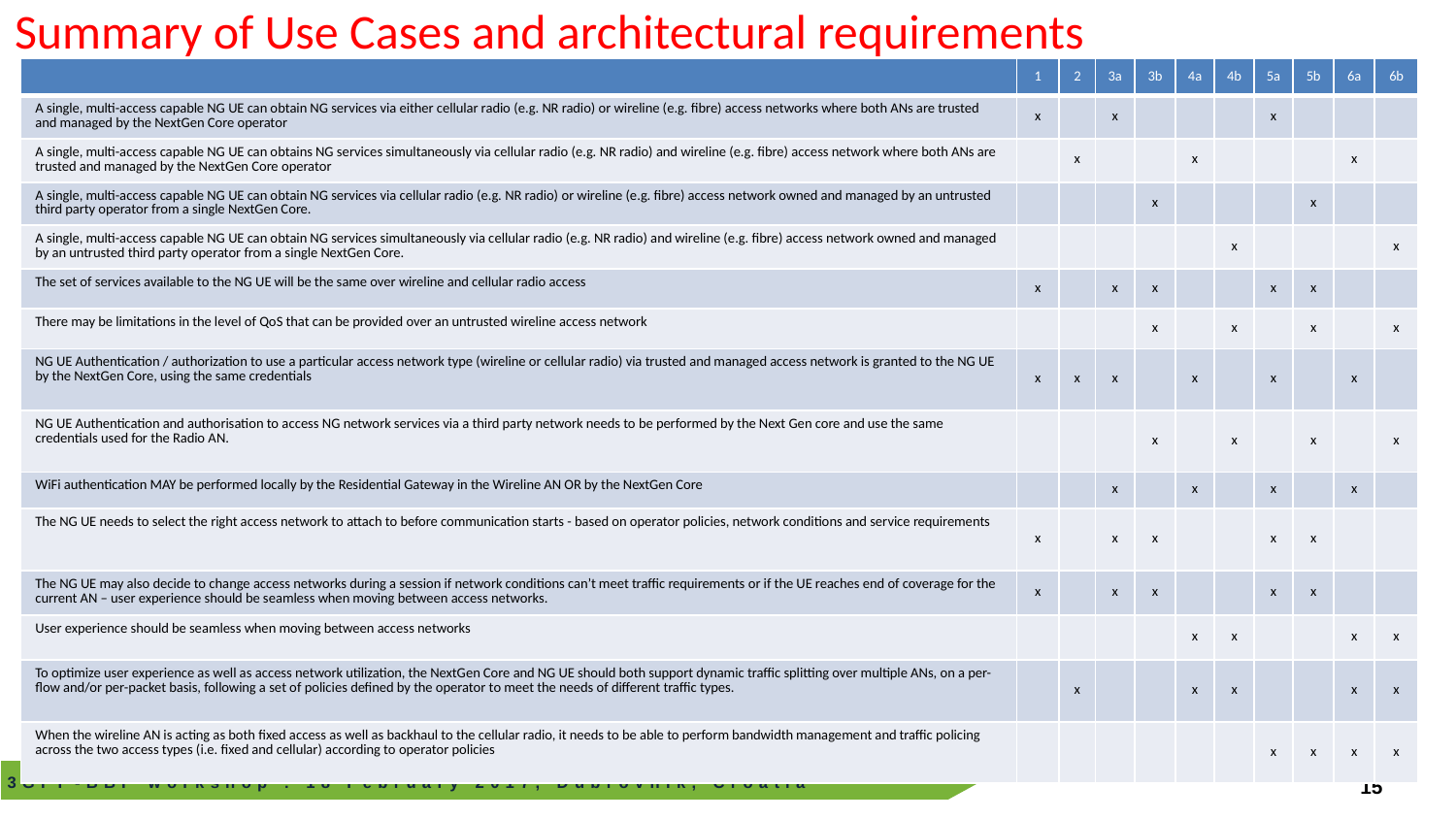

# Summary of Use Cases and architectural requirements
|  | 1 | 2 | 3a | 3b | 4a | 4b | 5a | 5b | 6a | 6b |
| --- | --- | --- | --- | --- | --- | --- | --- | --- | --- | --- |
| A single, multi-access capable NG UE can obtain NG services via either cellular radio (e.g. NR radio) or wireline (e.g. fibre) access networks where both ANs are trusted and managed by the NextGen Core operator | x |  | x |  |  |  | x |  |  |  |
| A single, multi-access capable NG UE can obtains NG services simultaneously via cellular radio (e.g. NR radio) and wireline (e.g. fibre) access network where both ANs are trusted and managed by the NextGen Core operator |  | x |  |  | x |  |  |  | x |  |
| A single, multi-access capable NG UE can obtain NG services via cellular radio (e.g. NR radio) or wireline (e.g. fibre) access network owned and managed by an untrusted third party operator from a single NextGen Core. |  |  |  | x |  |  |  | x |  |  |
| A single, multi-access capable NG UE can obtain NG services simultaneously via cellular radio (e.g. NR radio) and wireline (e.g. fibre) access network owned and managed by an untrusted third party operator from a single NextGen Core. |  |  |  |  |  | x |  |  |  | x |
| The set of services available to the NG UE will be the same over wireline and cellular radio access | x |  | x | x |  |  | x | x |  |  |
| There may be limitations in the level of QoS that can be provided over an untrusted wireline access network |  |  |  | x |  | x |  | x |  | x |
| NG UE Authentication / authorization to use a particular access network type (wireline or cellular radio) via trusted and managed access network is granted to the NG UE by the NextGen Core, using the same credentials | x | x | x |  | x |  | x |  | x |  |
| NG UE Authentication and authorisation to access NG network services via a third party network needs to be performed by the Next Gen core and use the same credentials used for the Radio AN. |  |  |  | x |  | x |  | x |  | x |
| WiFi authentication MAY be performed locally by the Residential Gateway in the Wireline AN OR by the NextGen Core |  |  | x |  | x |  | x |  | x |  |
| The NG UE needs to select the right access network to attach to before communication starts - based on operator policies, network conditions and service requirements | x |  | x | x |  |  | x | x |  |  |
| The NG UE may also decide to change access networks during a session if network conditions can’t meet traffic requirements or if the UE reaches end of coverage for the current AN – user experience should be seamless when moving between access networks. | x |  | x | x |  |  | x | x |  |  |
| User experience should be seamless when moving between access networks |  |  |  |  | x | x |  |  | x | x |
| To optimize user experience as well as access network utilization, the NextGen Core and NG UE should both support dynamic traffic splitting over multiple ANs, on a per-flow and/or per-packet basis, following a set of policies defined by the operator to meet the needs of different traffic types. |  | x |  |  | x | x |  |  | x | x |
| When the wireline AN is acting as both fixed access as well as backhaul to the cellular radio, it needs to be able to perform bandwidth management and traffic policing across the two access types (i.e. fixed and cellular) according to operator policies |  |  |  |  |  |  | x | x | x | x |